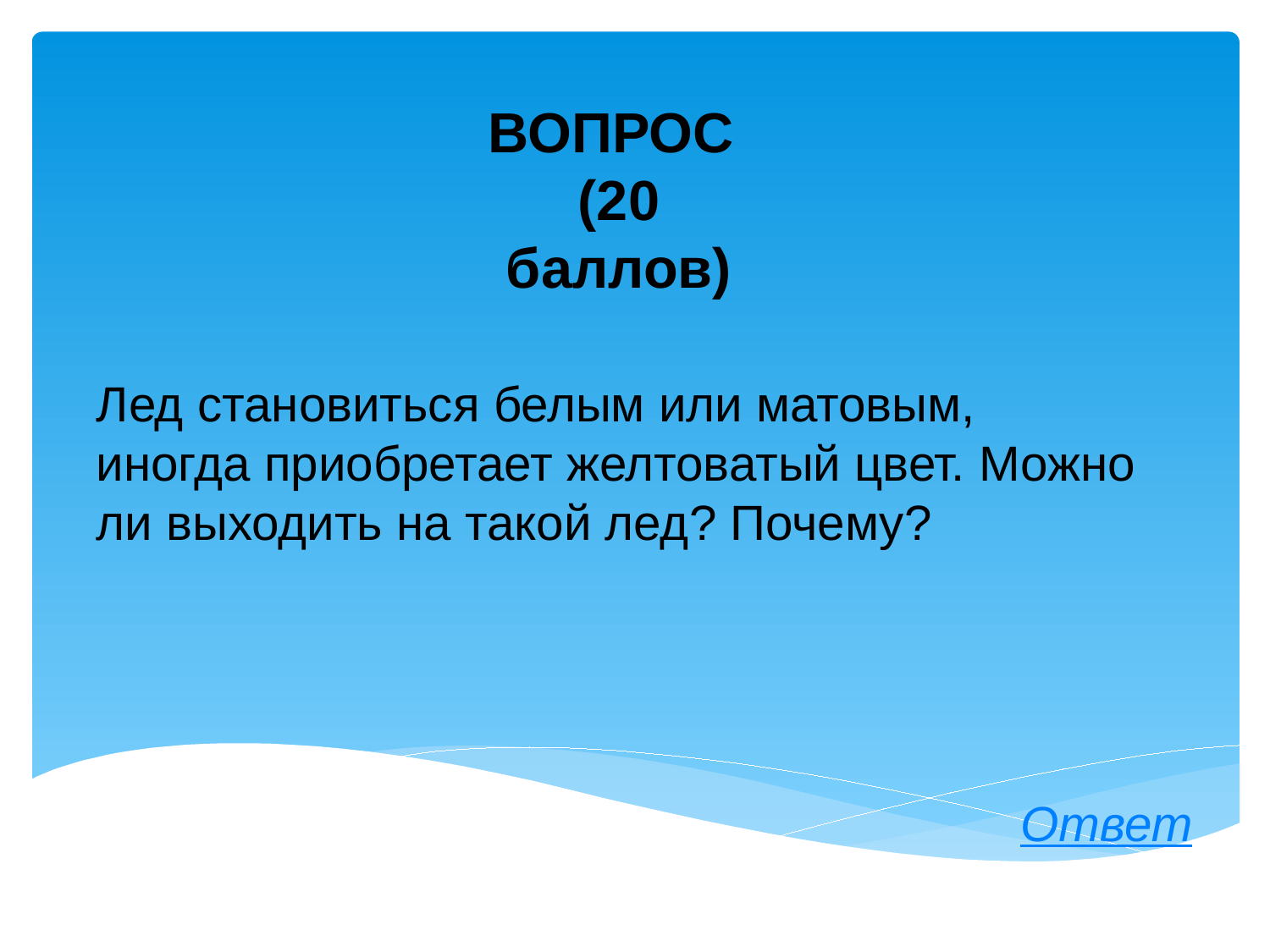

ВОПРОС  (20 баллов)
Лед становиться белым или матовым, иногда приобретает желтоватый цвет. Можно ли выходить на такой лед? Почему?
Ответ